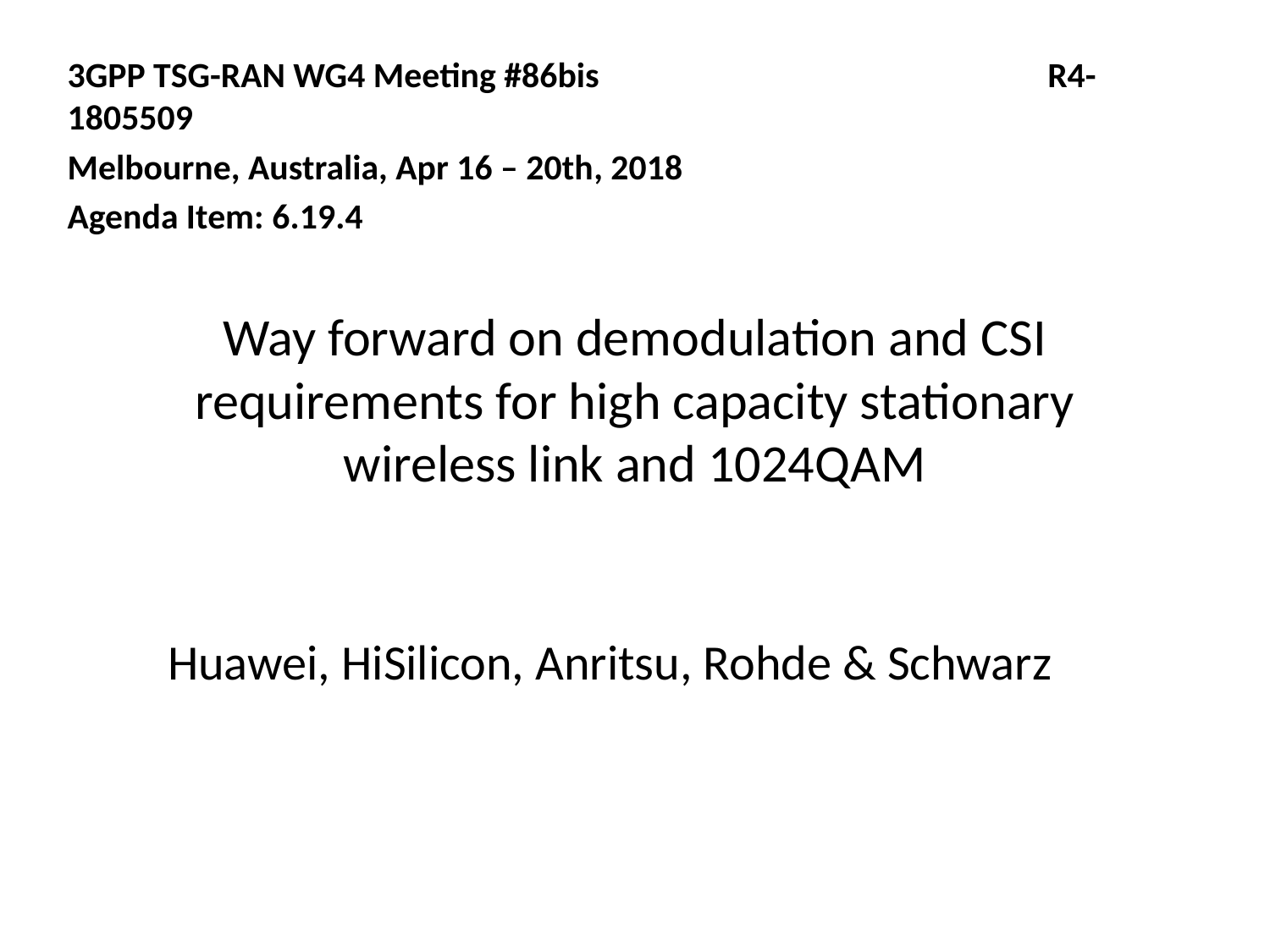

3GPP TSG-RAN WG4 Meeting #86bis	                                           R4-1805509
Melbourne, Australia, Apr 16 – 20th, 2018
Agenda Item: 6.19.4
# Way forward on demodulation and CSI requirements for high capacity stationary wireless link and 1024QAM
Huawei, HiSilicon, Anritsu, Rohde & Schwarz